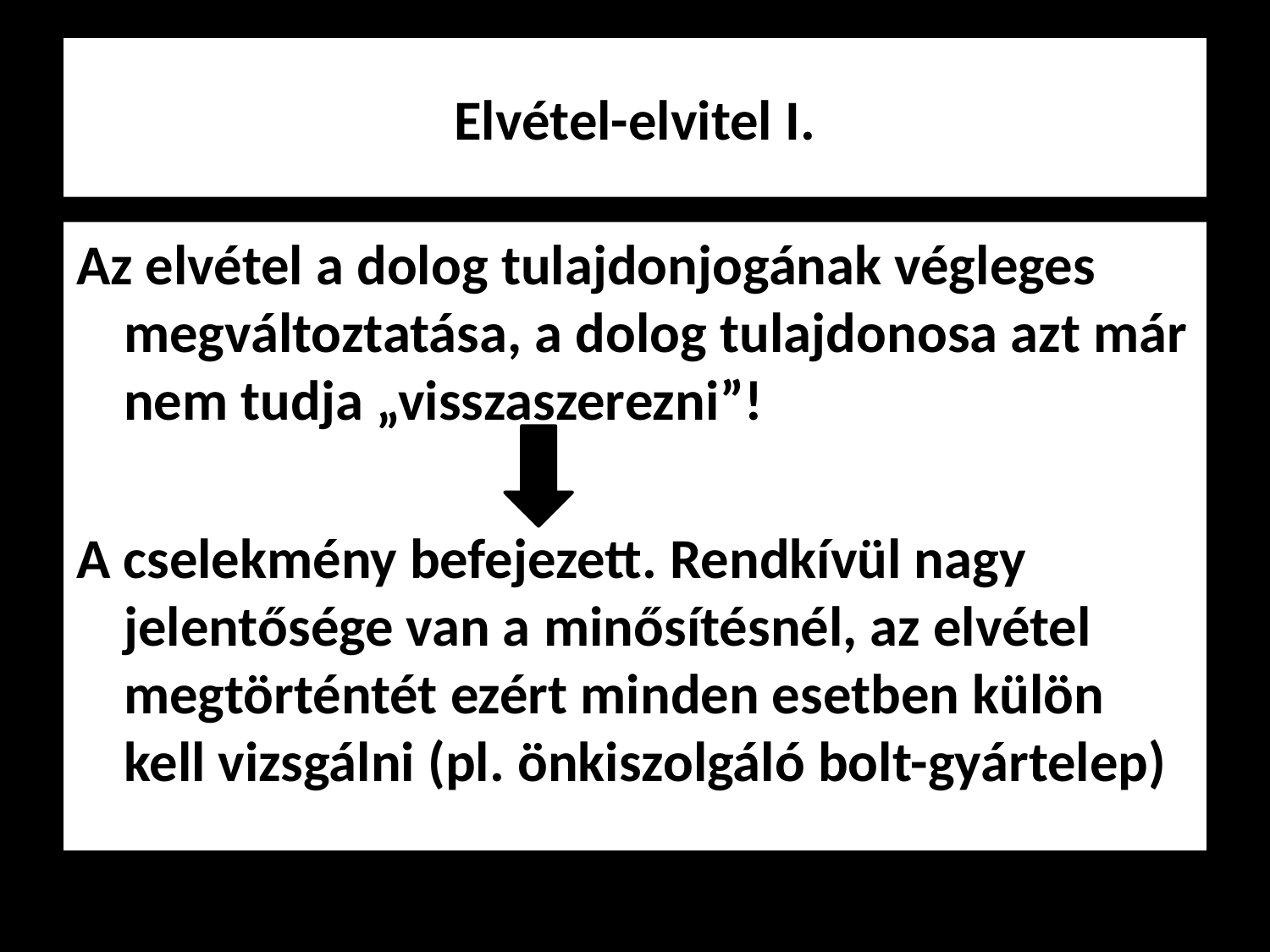

# Elvétel-elvitel I.
Az elvétel a dolog tulajdonjogának végleges megváltoztatása, a dolog tulajdonosa azt már nem tudja „visszaszerezni”!

A cselekmény befejezett. Rendkívül nagy jelentősége van a minősítésnél, az elvétel megtörténtét ezért minden esetben külön kell vizsgálni (pl. önkiszolgáló bolt-gyártelep)